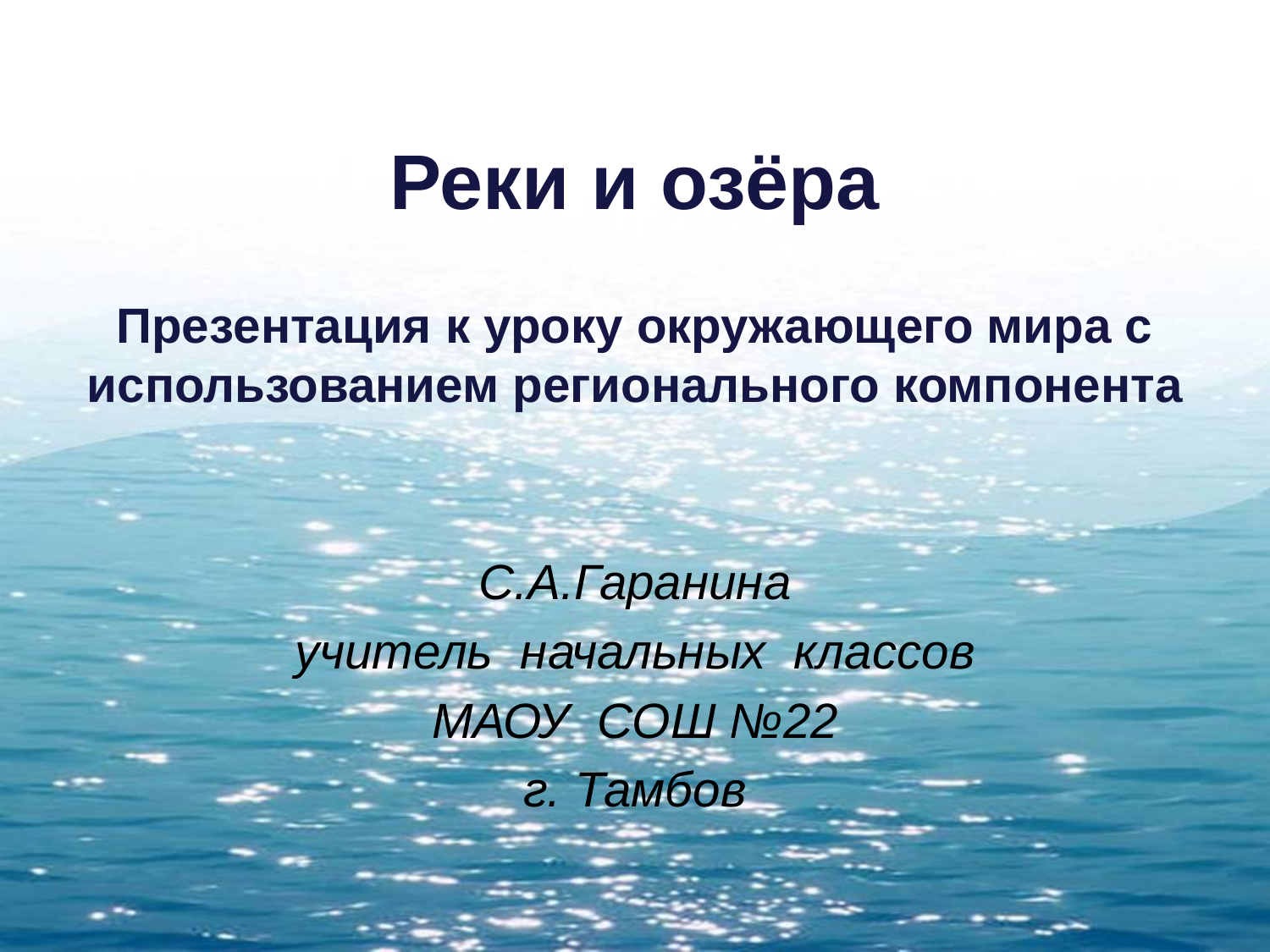

# Реки и озёра
Презентация к уроку окружающего мира с использованием регионального компонента

С.А.Гаранина
учитель  начальных  классов
МАОУ  СОШ №22
г. Тамбов